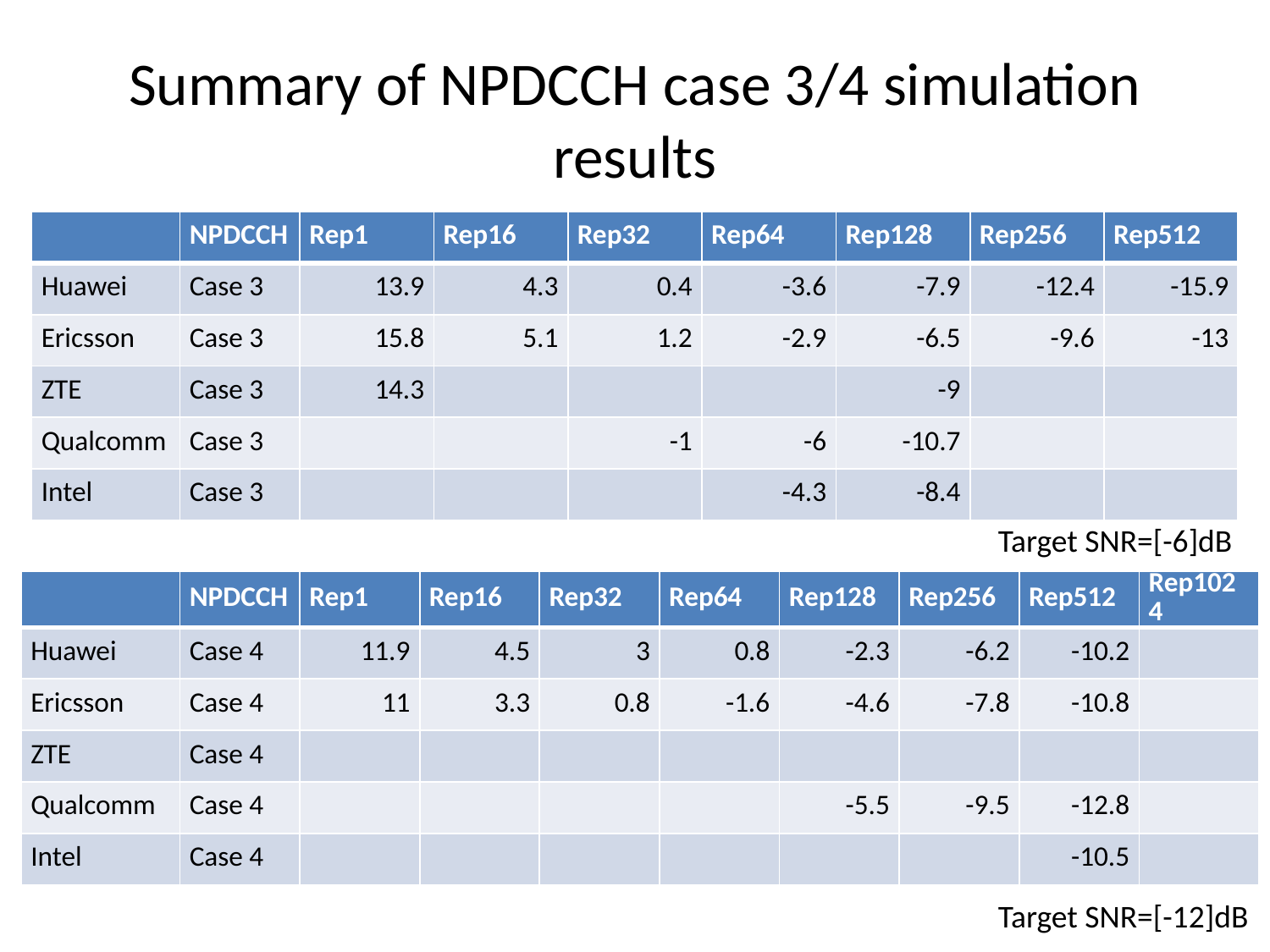

# Summary of NPDCCH case 3/4 simulation results
|  | NPDCCH | Rep1 | Rep16 | Rep32 | Rep64 | Rep128 | Rep256 | Rep512 |
| --- | --- | --- | --- | --- | --- | --- | --- | --- |
| Huawei | Case 3 | 13.9 | 4.3 | 0.4 | -3.6 | -7.9 | -12.4 | -15.9 |
| Ericsson | Case 3 | 15.8 | 5.1 | 1.2 | -2.9 | -6.5 | -9.6 | -13 |
| ZTE | Case 3 | 14.3 |  |  |  | -9 |  |  |
| Qualcomm | Case 3 |  |  | -1 | -6 | -10.7 |  |  |
| Intel | Case 3 |  |  |  | -4.3 | -8.4 |  |  |
Target SNR=[-6]dB
|  | NPDCCH | Rep1 | Rep16 | Rep32 | Rep64 | Rep128 | Rep256 | Rep512 | Rep1024 |
| --- | --- | --- | --- | --- | --- | --- | --- | --- | --- |
| Huawei | Case 4 | 11.9 | 4.5 | 3 | 0.8 | -2.3 | -6.2 | -10.2 |  |
| Ericsson | Case 4 | 11 | 3.3 | 0.8 | -1.6 | -4.6 | -7.8 | -10.8 |  |
| ZTE | Case 4 |  |  |  |  |  |  |  |  |
| Qualcomm | Case 4 |  |  |  |  | -5.5 | -9.5 | -12.8 |  |
| Intel | Case 4 |  |  |  |  |  |  | -10.5 |  |
Target SNR=[-12]dB